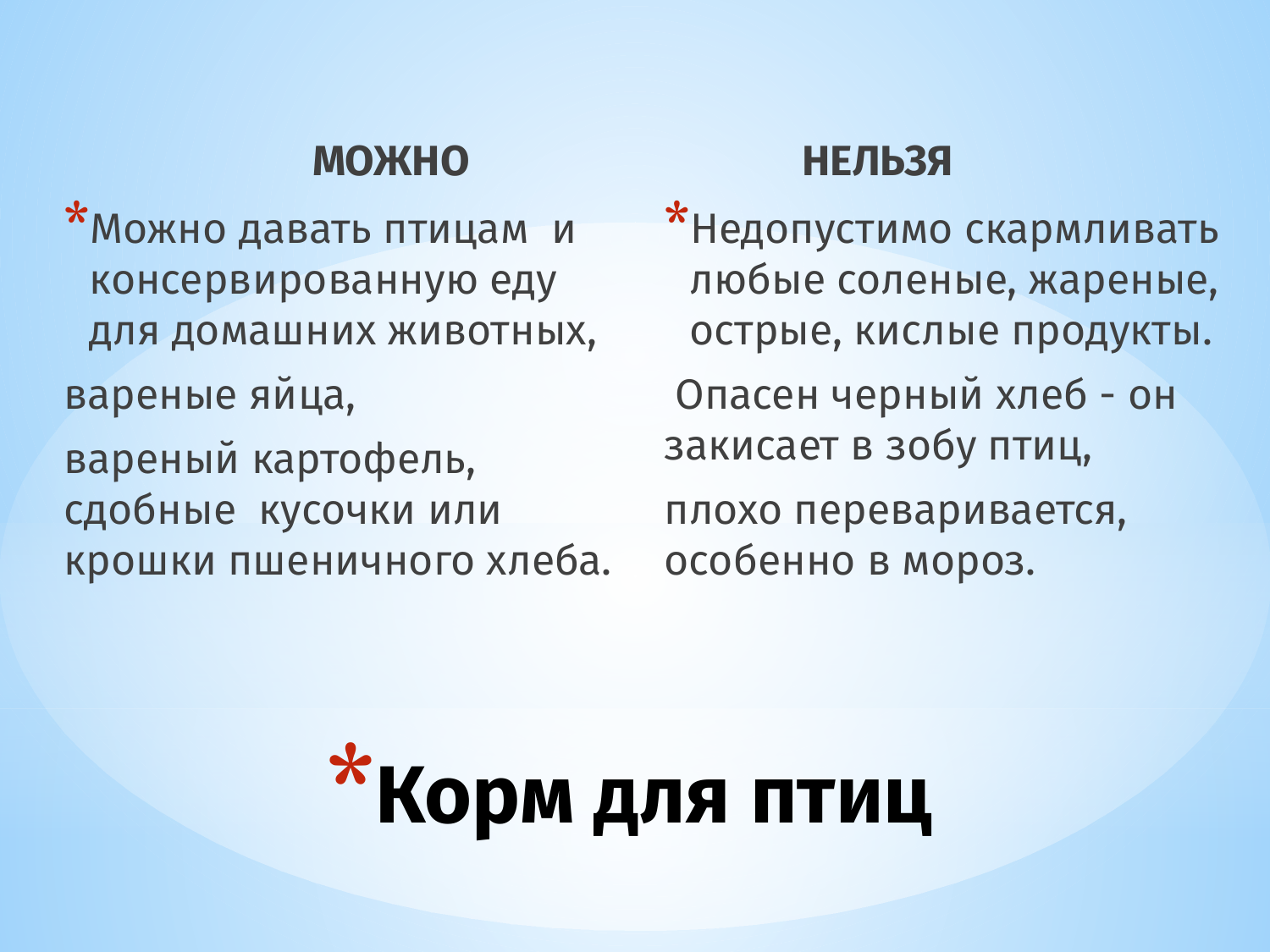

МОЖНО
НЕЛЬЗЯ
Недопустимо скармливать любые соленые, жареные, острые, кислые продукты.
 Опасен черный хлеб - он закисает в зобу птиц,
плохо переваривается, особенно в мороз.

Можно давать птицам  и консервированную еду для домашних животных,
вареные яйца,
вареный картофель, сдобные  кусочки или крошки пшеничного хлеба.

# Корм для птиц